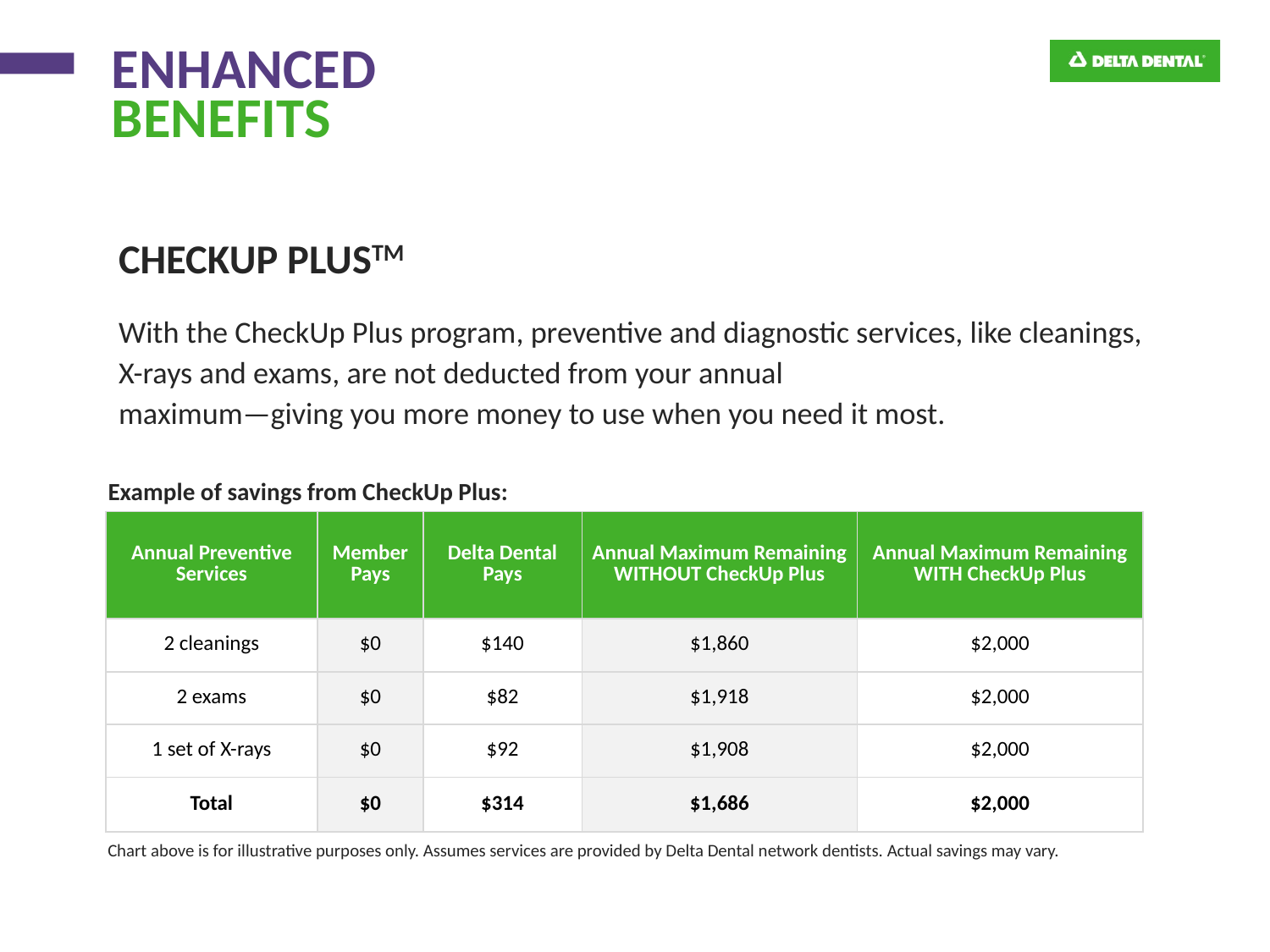

ENHANCED
BENEFITS
CHECKUP PLUSTM

With the CheckUp Plus program, preventive and diagnostic services, like cleanings, X-rays and exams, are not deducted from your annual
maximum—giving you more money to use when you need it most.
Example of savings from CheckUp Plus:
| Annual Preventive Services | Member Pays | Delta Dental Pays | Annual Maximum Remaining WITHOUT CheckUp Plus | Annual Maximum Remaining WITH CheckUp Plus |
| --- | --- | --- | --- | --- |
| 2 cleanings | $0 | $140 | $1,860 | $2,000 |
| 2 exams | $0 | $82 | $1,918 | $2,000 |
| 1 set of X-rays | $0 | $92 | $1,908 | $2,000 |
| Total | $0 | $314 | $1,686 | $2,000 |
Chart above is for illustrative purposes only. Assumes services are provided by Delta Dental network dentists. Actual savings may vary.